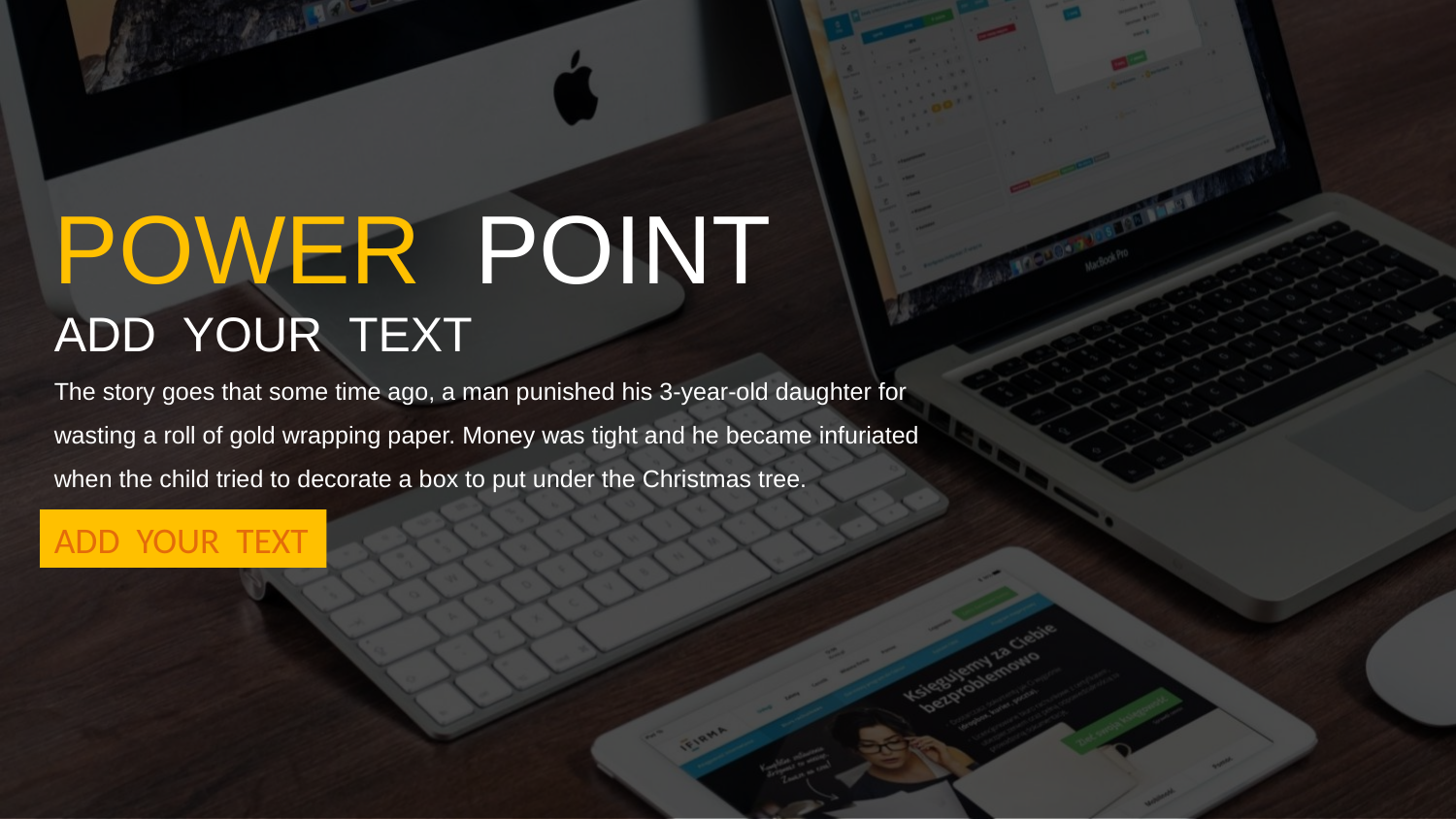

POWER  POINT
ADD  YOUR  TEXT
The story goes that some time ago, a man punished his 3-year-old daughter for wasting a roll of gold wrapping paper. Money was tight and he became infuriated when the child tried to decorate a box to put under the Christmas tree.
ADD  YOUR  TEXT